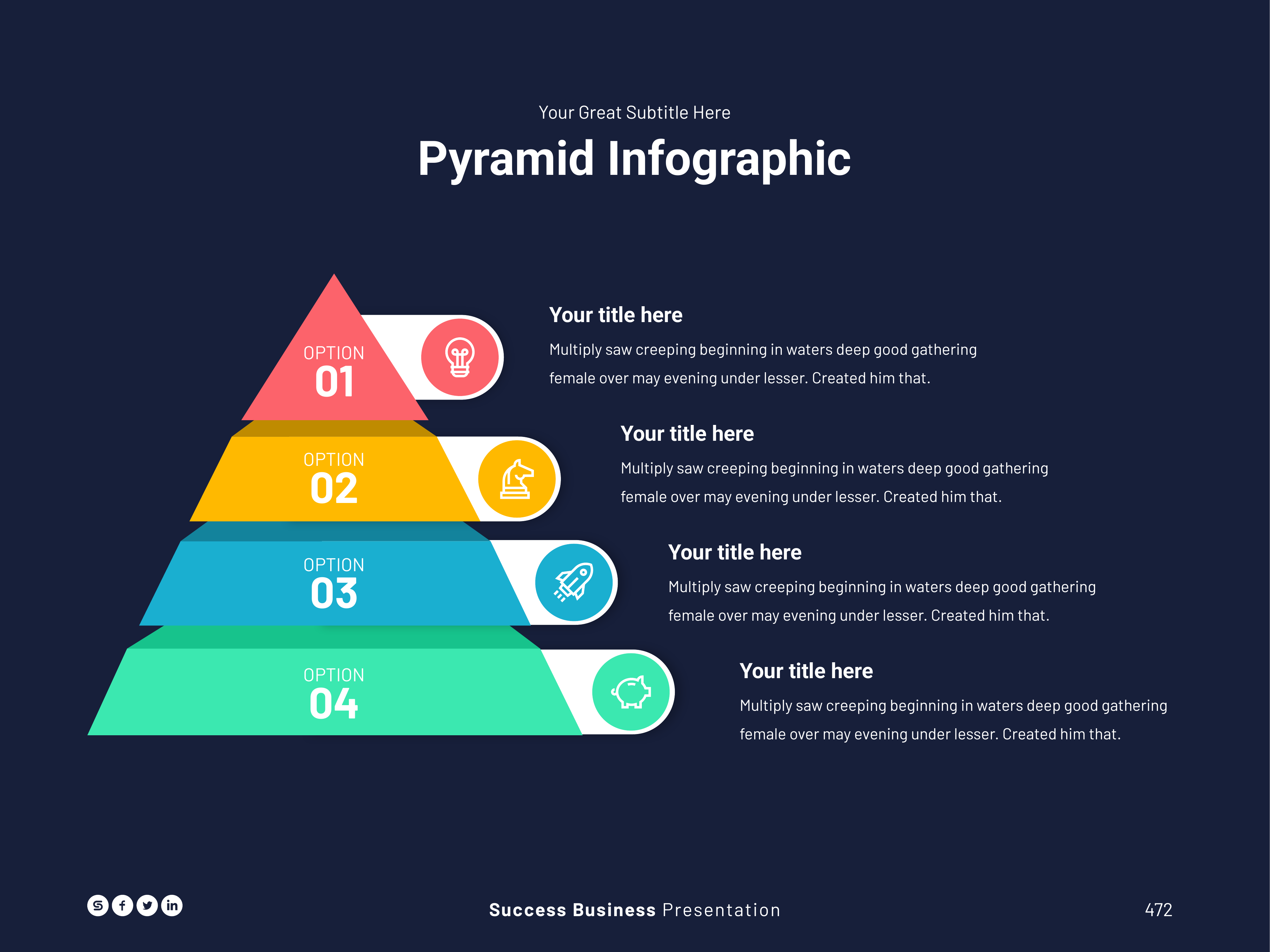

Your Great Subtitle Here
Pyramid Infographic

OPTION
01
Your title here
Multiply saw creeping beginning in waters deep good gathering female over may evening under lesser. Created him that.

Your title here
Multiply saw creeping beginning in waters deep good gathering female over may evening under lesser. Created him that.

OPTION
02

OPTION
03
Your title here
Multiply saw creeping beginning in waters deep good gathering female over may evening under lesser. Created him that.

OPTION
04
Your title here
Multiply saw creeping beginning in waters deep good gathering female over may evening under lesser. Created him that.